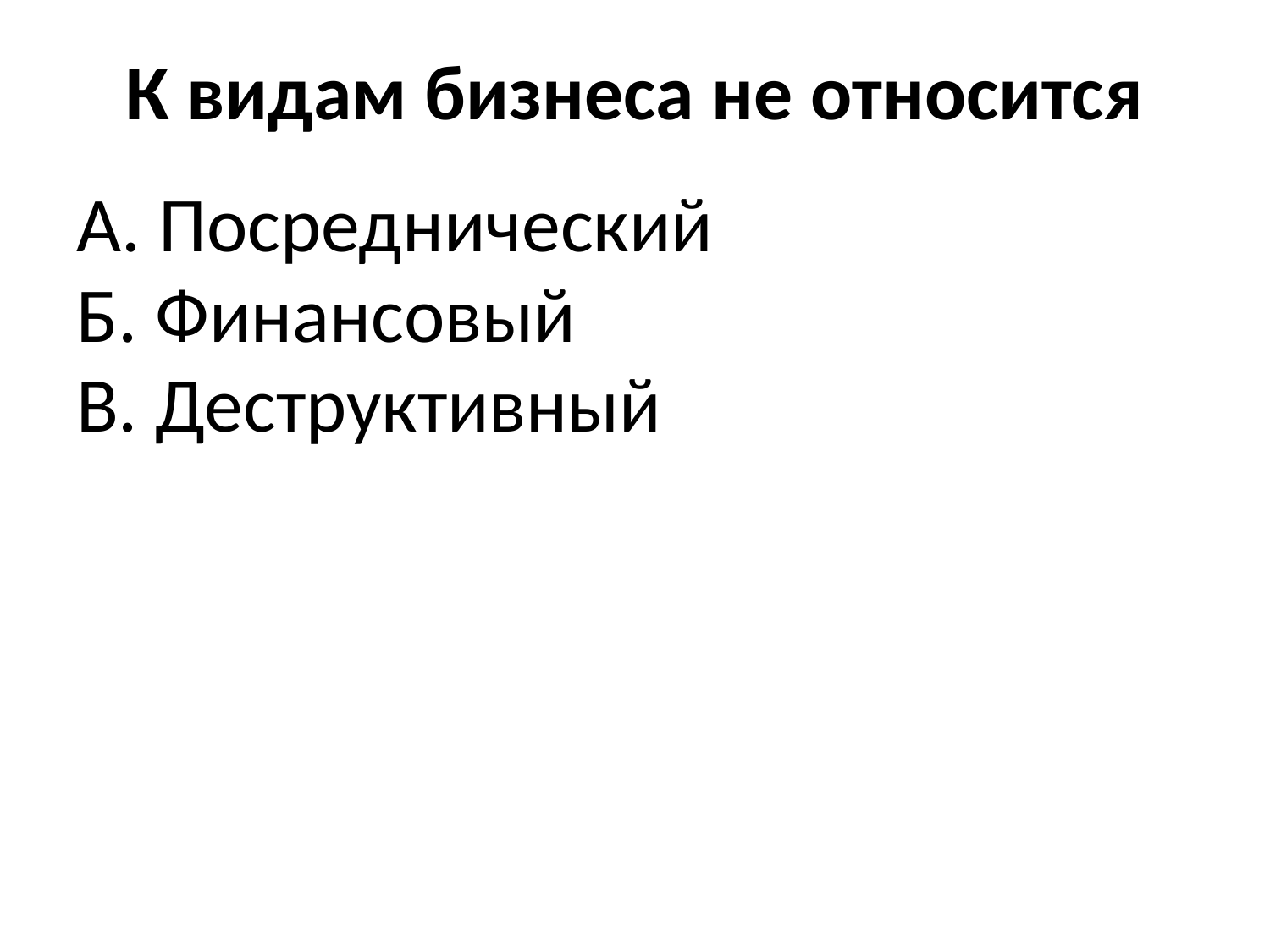

# К видам бизнеса не относится
А. Посреднический
Б. Финансовый
В. Деструктивный